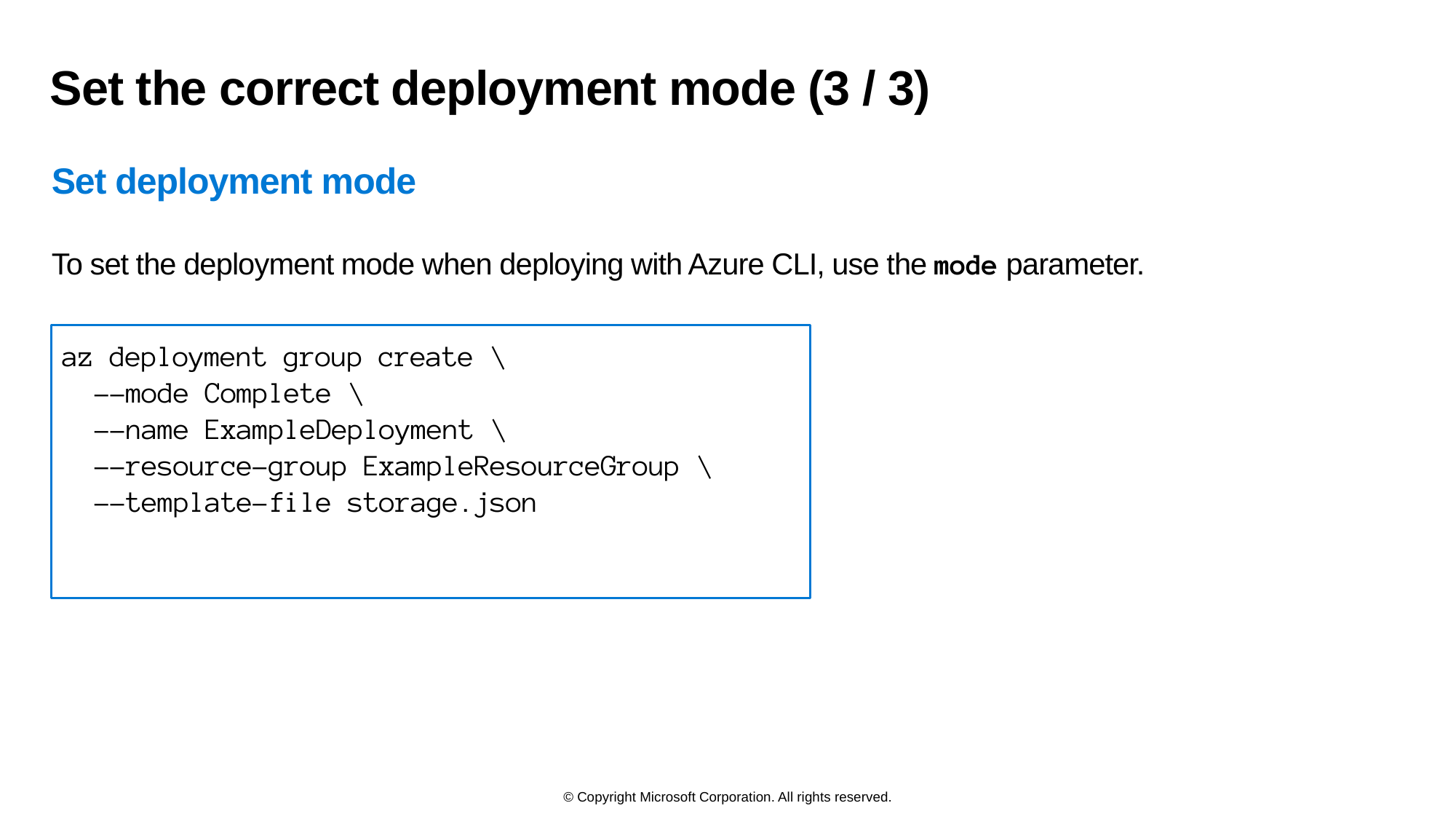

# Set the correct deployment mode (3 / 3)
Set deployment mode
To set the deployment mode when deploying with Azure CLI, use the mode parameter.

az deployment group create \
  --mode Complete \
  --name ExampleDeployment \
  --resource-group ExampleResourceGroup \
  --template-file storage.json